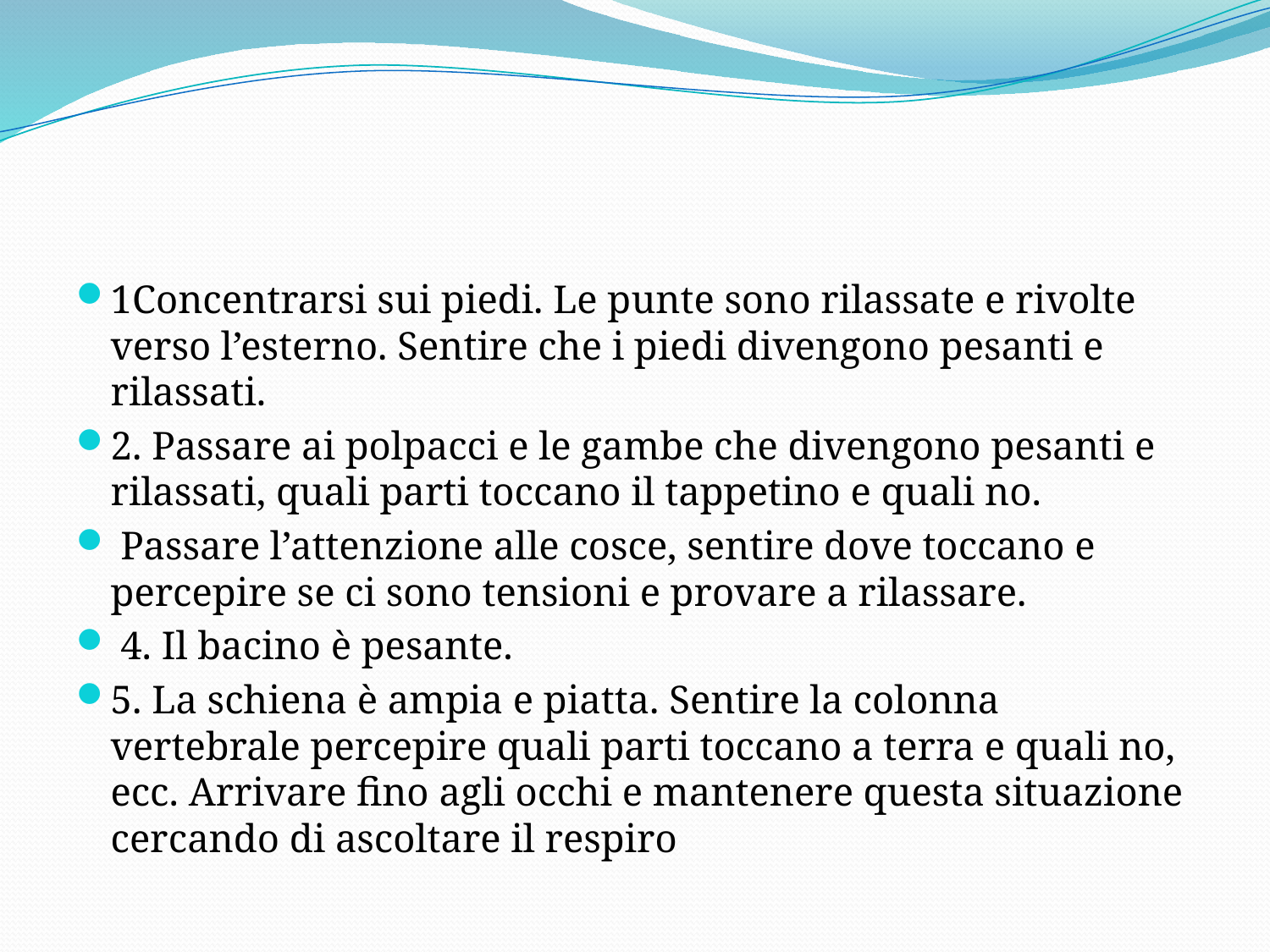

#
1Concentrarsi sui piedi. Le punte sono rilassate e rivolte verso l’esterno. Sentire che i piedi divengono pesanti e rilassati.
2. Passare ai polpacci e le gambe che divengono pesanti e rilassati, quali parti toccano il tappetino e quali no.
 Passare l’attenzione alle cosce, sentire dove toccano e percepire se ci sono tensioni e provare a rilassare.
 4. Il bacino è pesante.
5. La schiena è ampia e piatta. Sentire la colonna vertebrale percepire quali parti toccano a terra e quali no, ecc. Arrivare fino agli occhi e mantenere questa situazione cercando di ascoltare il respiro